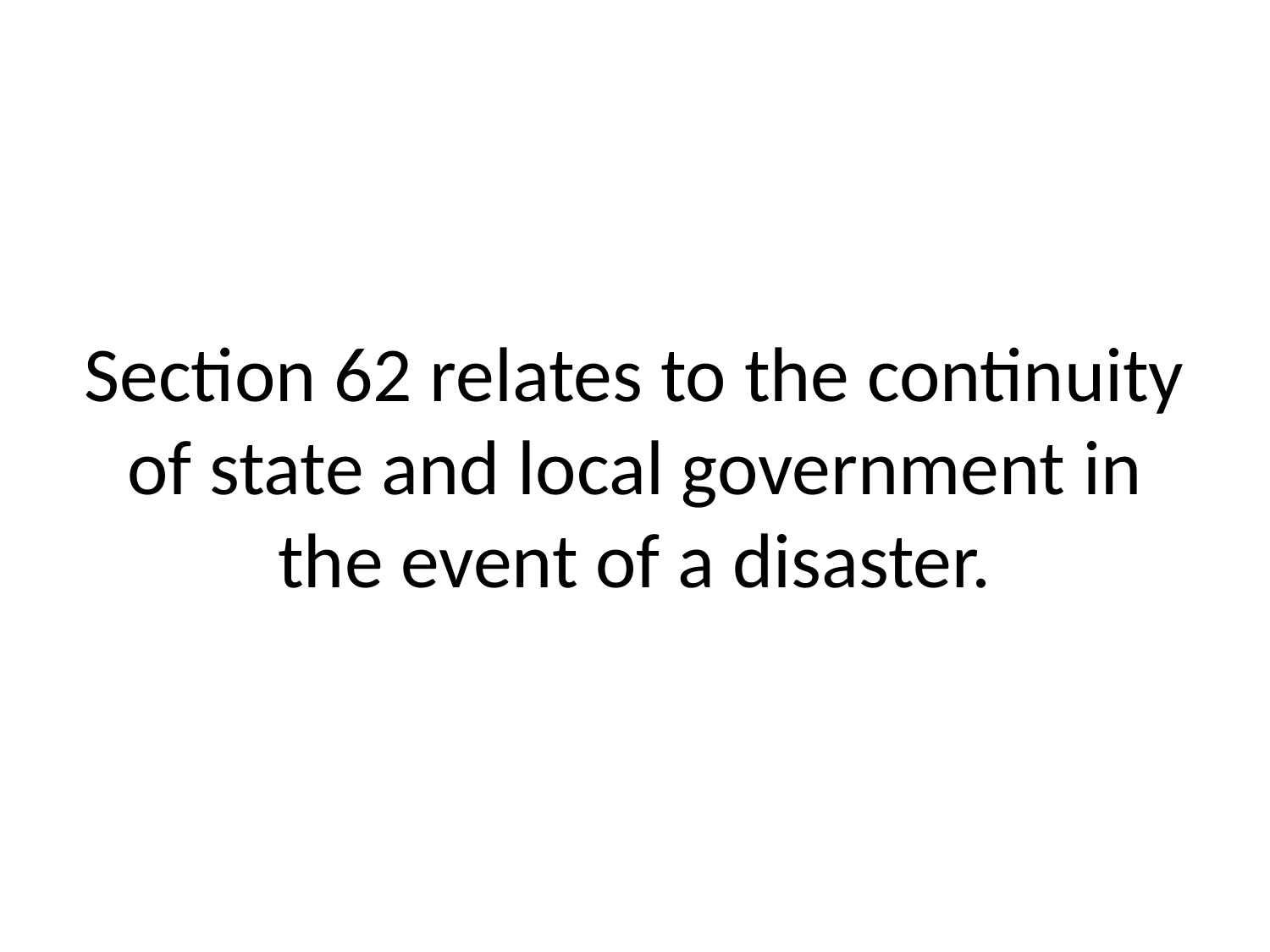

# Section 62 relates to the continuity of state and local government in the event of a disaster.